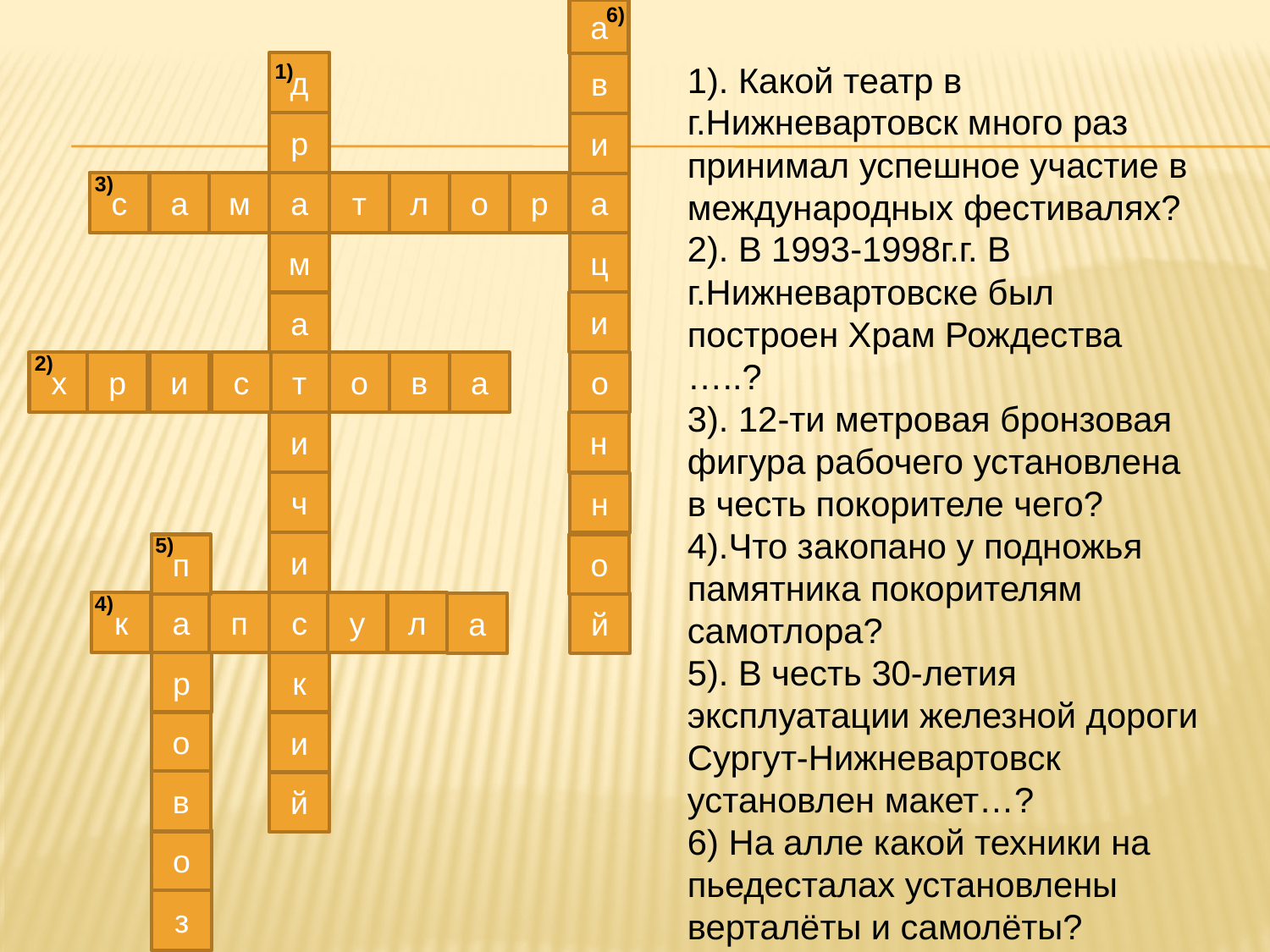

а
6)
1)
1). Какой театр в г.Нижневартовск много раз принимал успешное участие в международных фестивалях?
2). В 1993-1998г.г. В г.Нижневартовске был построен Храм Рождества …..?
3). 12-ти метровая бронзовая фигура рабочего установлена в честь покорителе чего?
4).Что закопано у подножья памятника покорителям самотлора?
5). В честь 30-летия эксплуатации железной дороги Сургут-Нижневартовск установлен макет…?
6) На алле какой техники на пьедесталах установлены верталёты и самолёты?

д
в
р
и
3)
с
а
м
а
т
л
о
р
а
м
ц
и
а
2)
о
х
р
и
с
т
о
в
а
н
и
ч
н
5)
и
п
о
4)
к
а
п
с
у
л
а
й
р
к
о
и
в
й
о
з